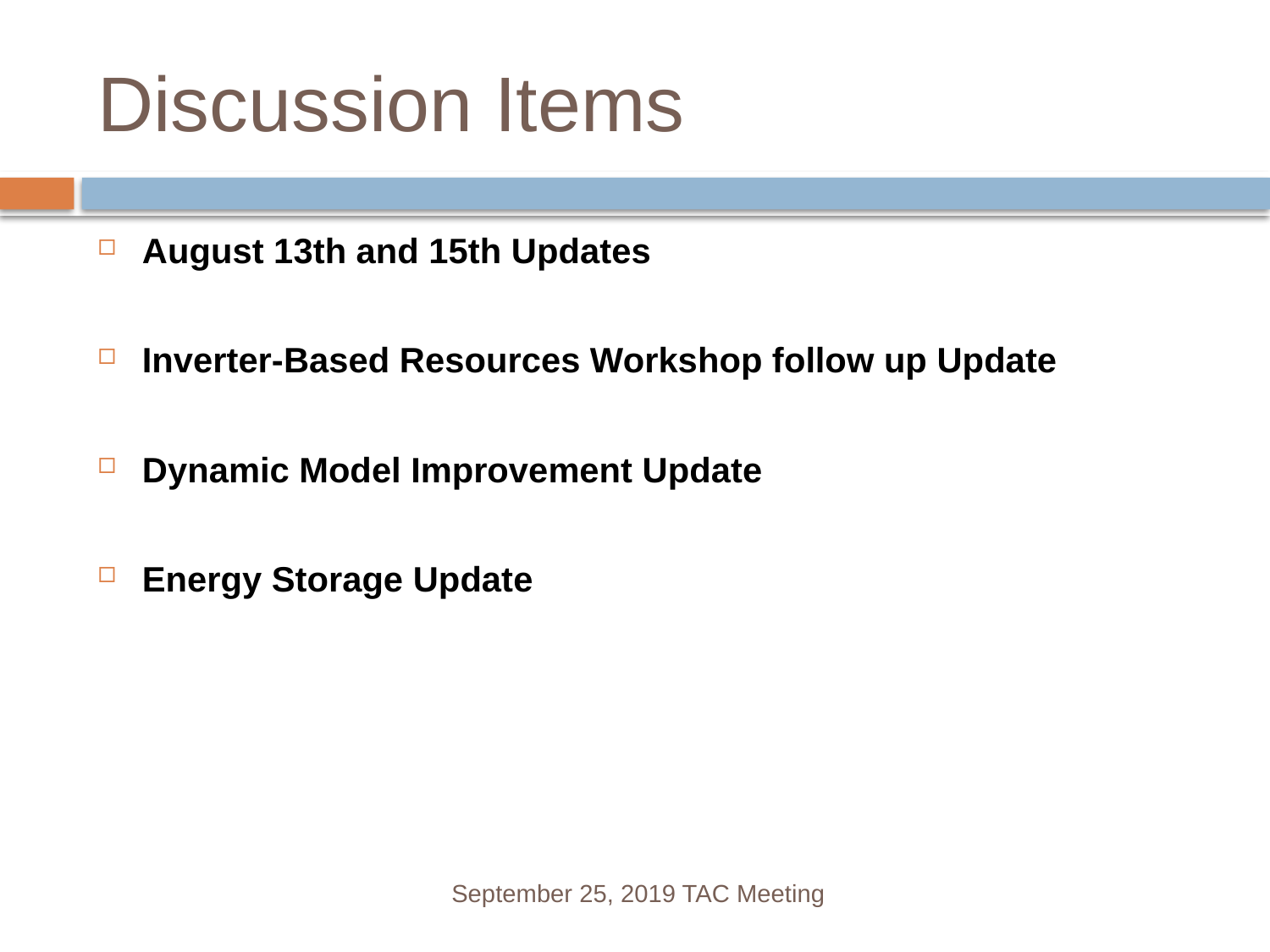

# Discussion Items
August 13th and 15th Updates

Inverter-Based Resources Workshop follow up Update

Dynamic Model Improvement Update

Energy Storage Update

September 25, 2019 TAC Meeting